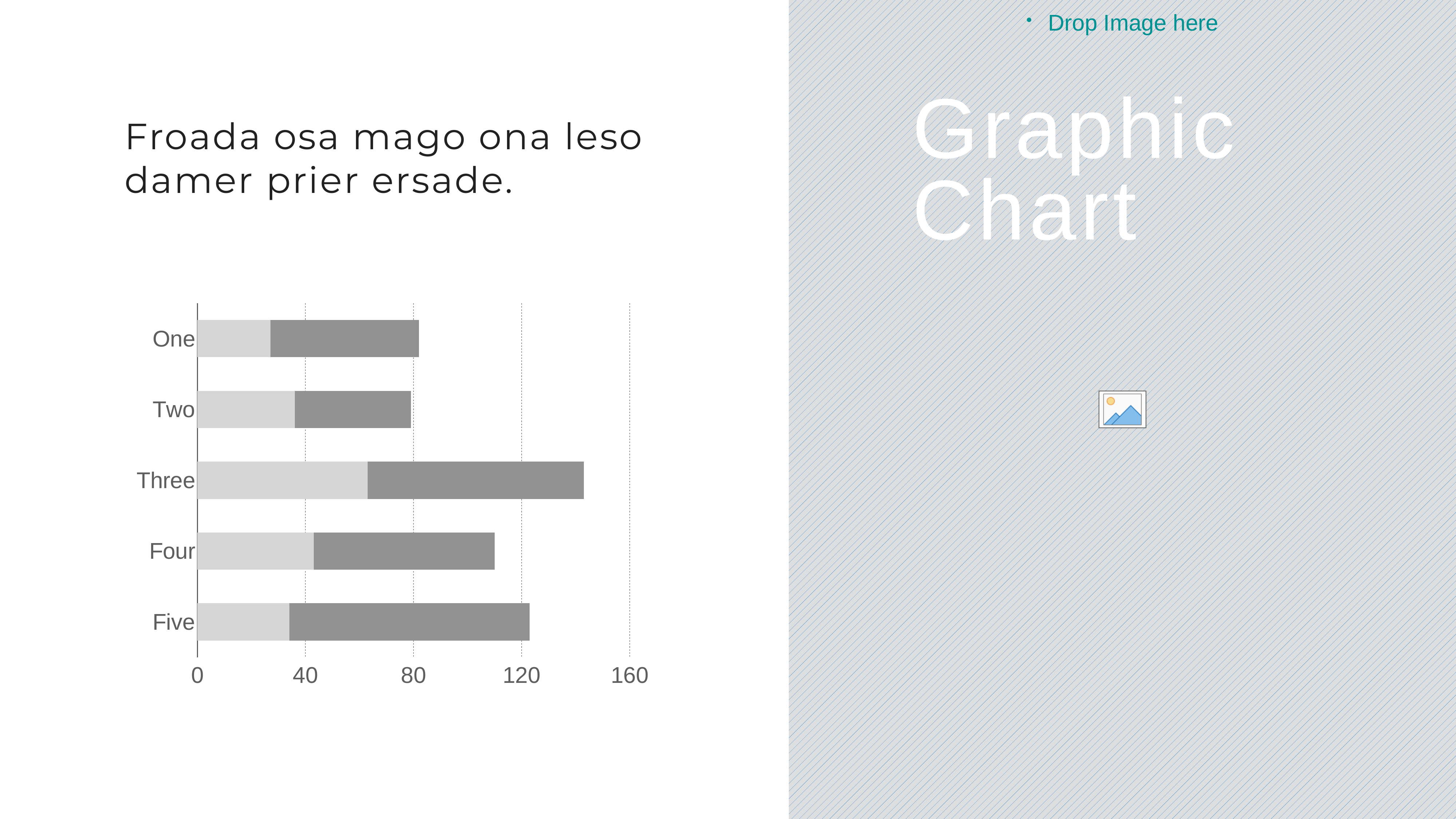

Graphic
Chart
Froada osa mago ona leso damer prier ersade.

### Chart

| Category | Region 1 | Region 2 |
|---|---|---|
| One | 27.0 | 55.0 |
| Two | 36.0 | 43.0 |
| Three | 63.0 | 80.0 |
| Four | 43.0 | 67.0 |
| Five | 34.0 | 89.0 |